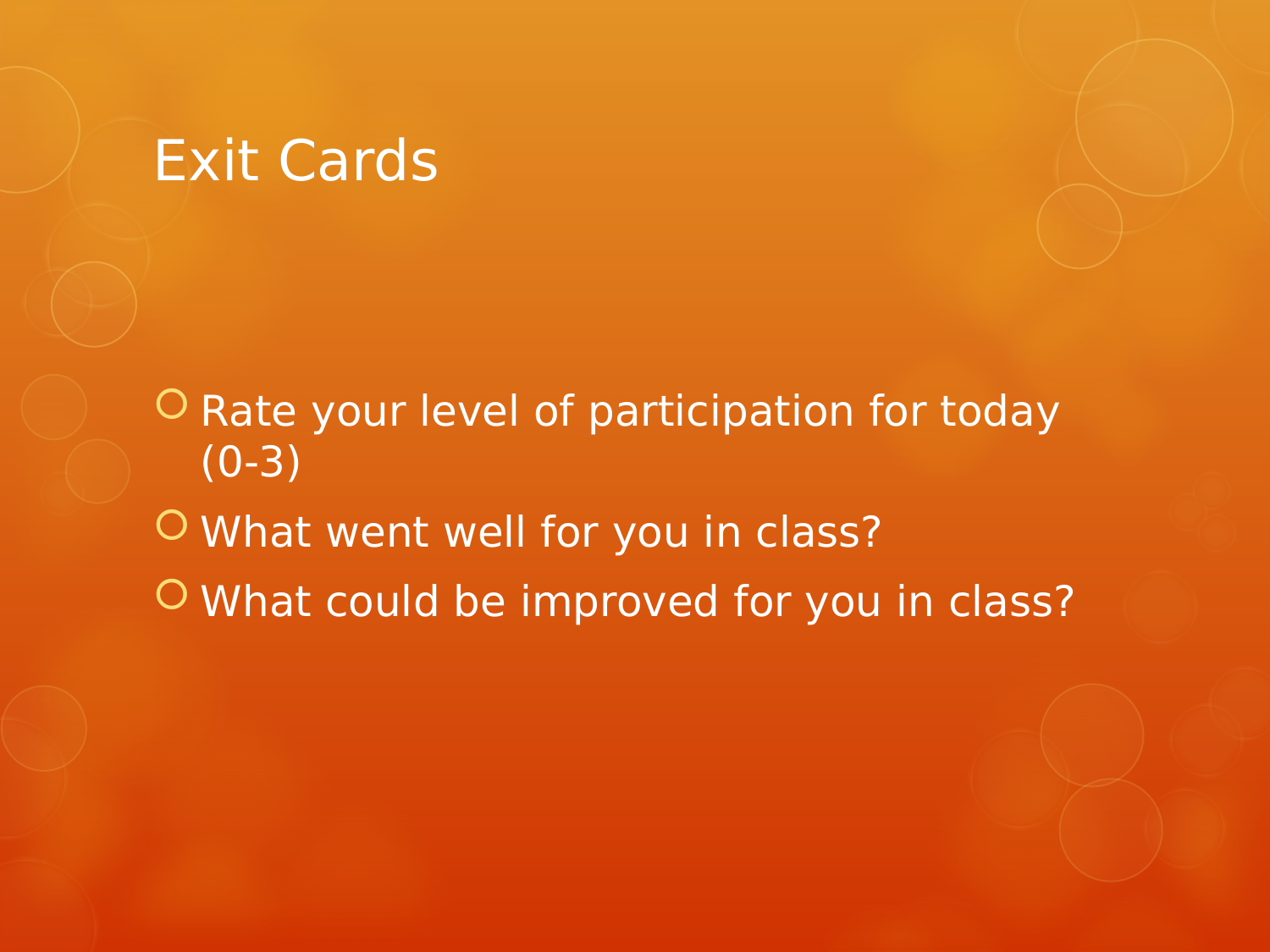

# Exit Cards
Rate your level of participation for today (0-3)
What went well for you in class?
What could be improved for you in class?